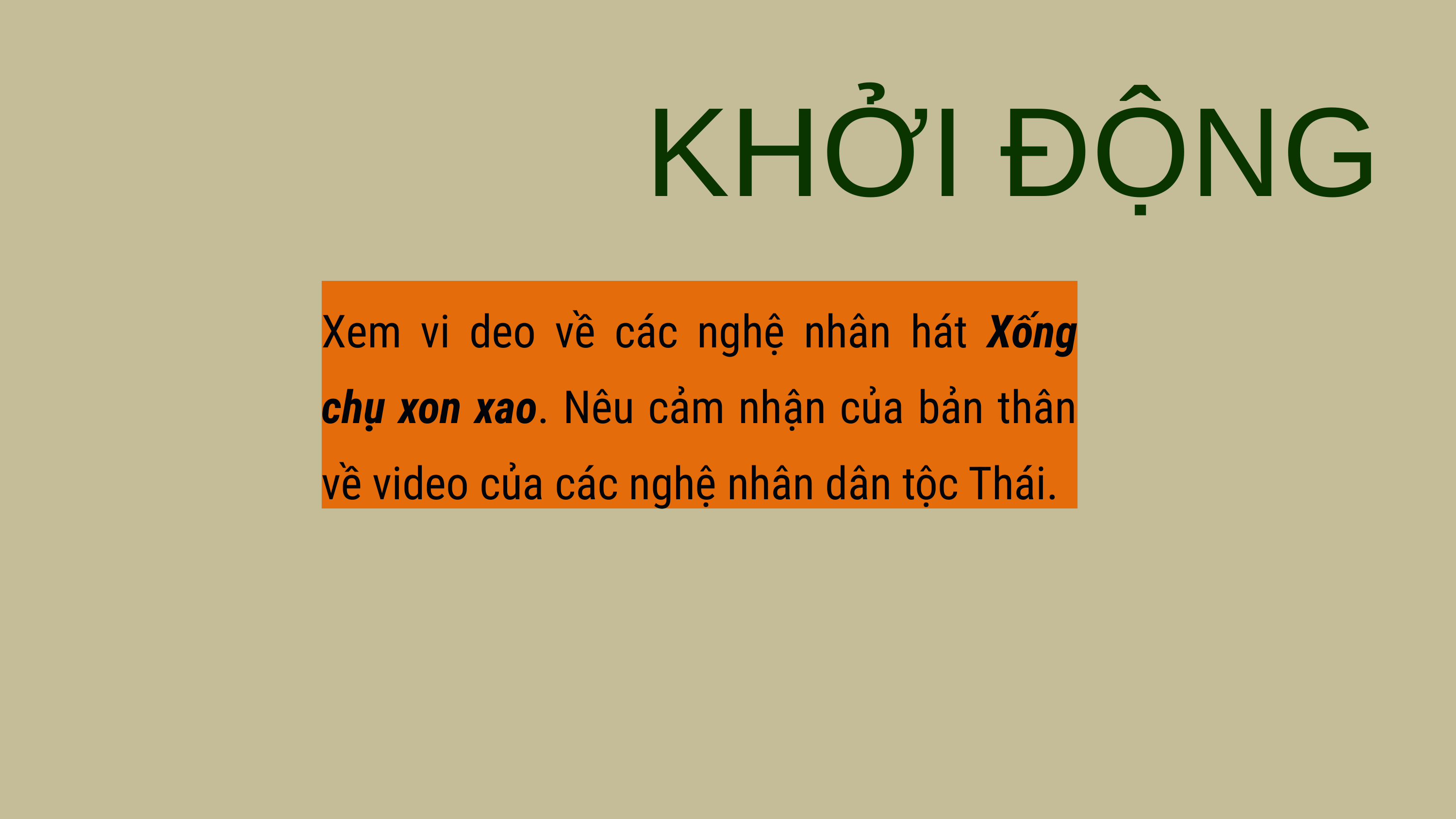

KHỞI ĐỘNG
Xem vi deo về các nghệ nhân hát Xống chụ xon xao. Nêu cảm nhận của bản thân về video của các nghệ nhân dân tộc Thái.